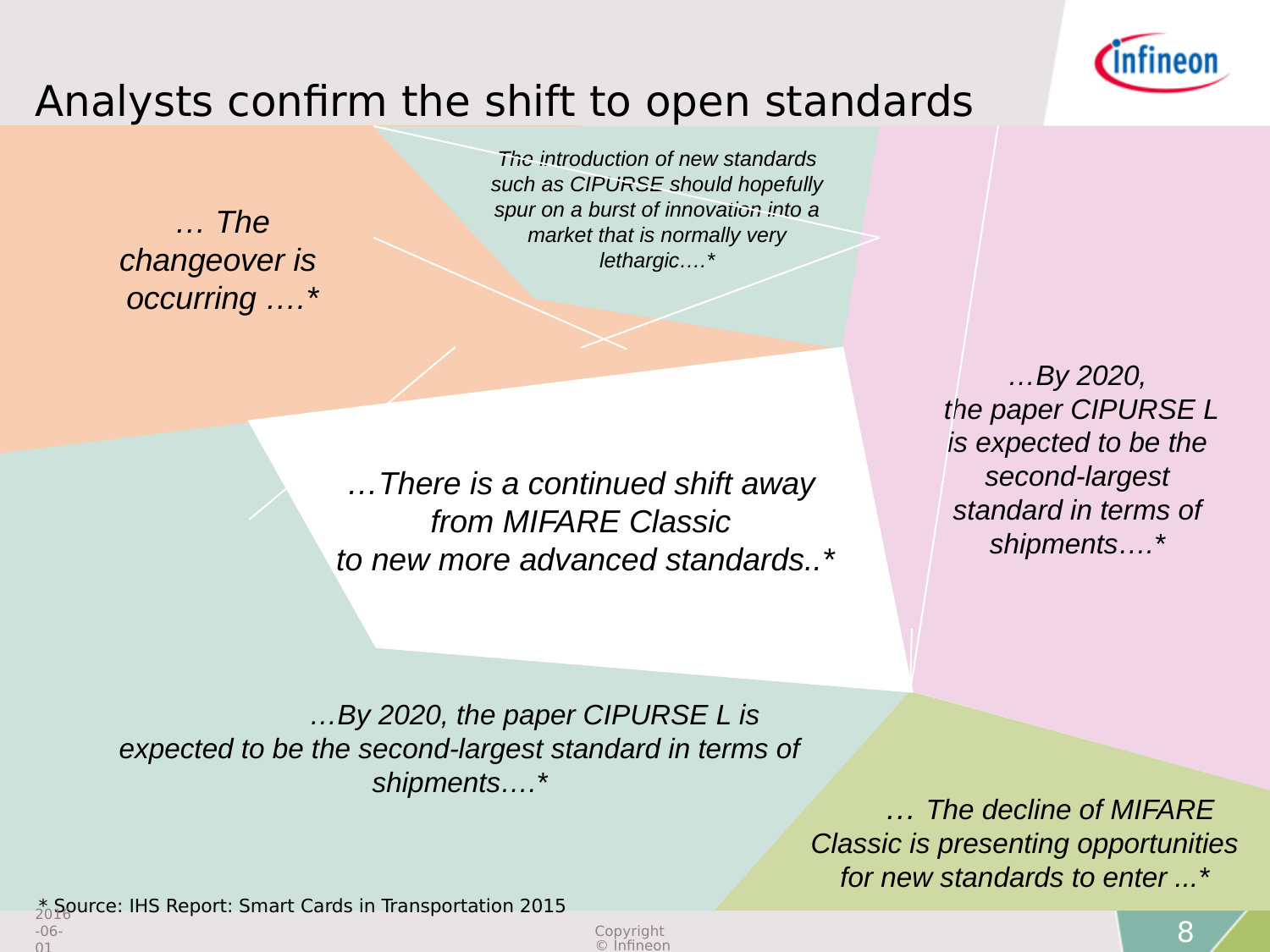

# Analysts confirm the shift to open standards

…By 2020,
 the paper CIPURSE L is expected to be the second-largest standard in terms of shipments….*
The introduction of new standards such as CIPURSE should hopefully spur on a burst of innovation into a market that is normally very lethargic….*
… The changeover is
occurring ….*

…By 2020, the paper CIPURSE L is expected to be the second-largest standard in terms of shipments….*
…There is a continued shift away
from MIFARE Classic
 to new more advanced standards..*

… The decline of MIFARE Classic is presenting opportunities
for new standards to enter ...*
* Source: IHS Report: Smart Cards in Transportation 2015
2016-06-01
Copyright © Infineon Technologies AG 2016. All rights reserved.
8